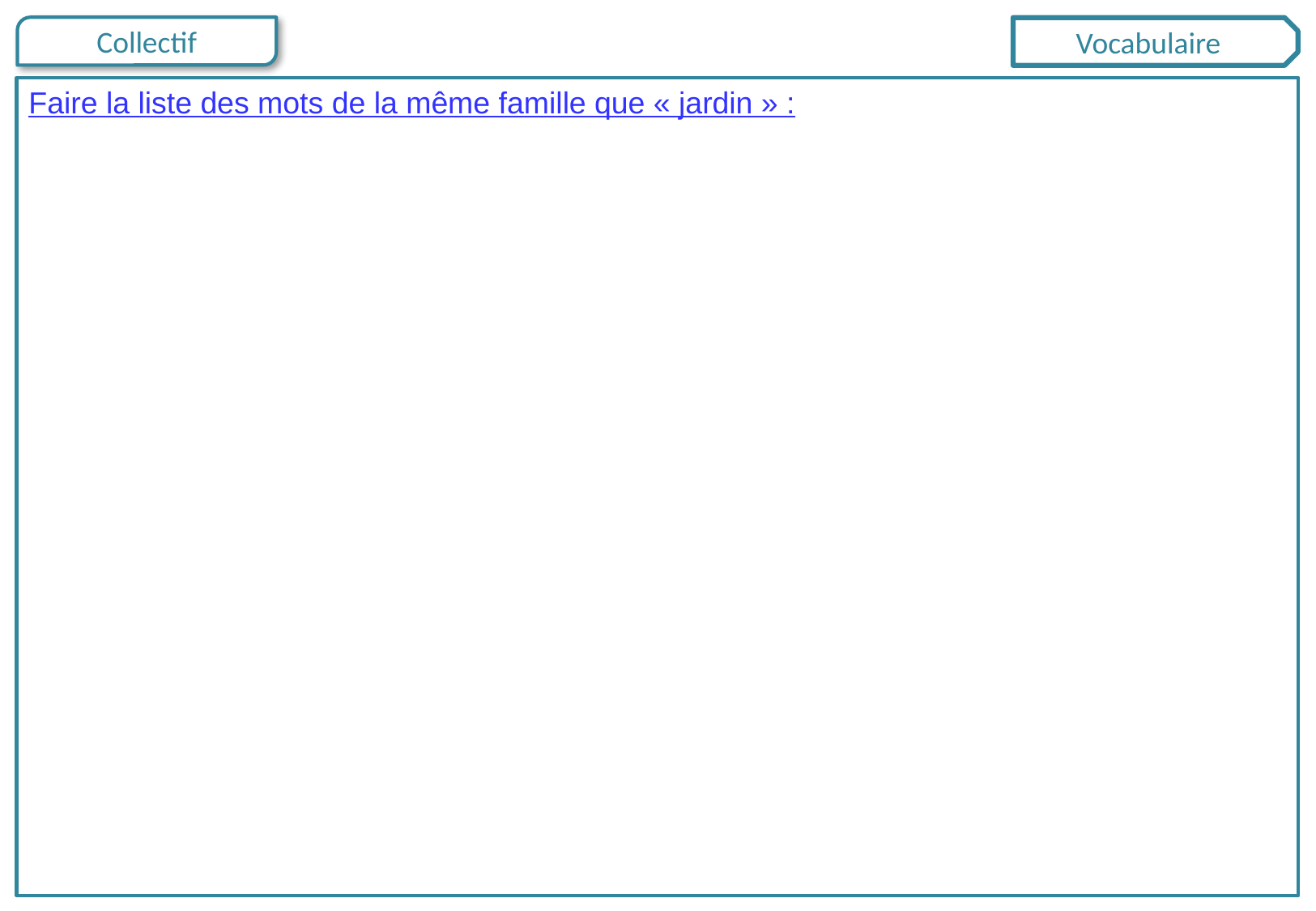

Vocabulaire
Faire la liste des mots de la même famille que « jardin » :